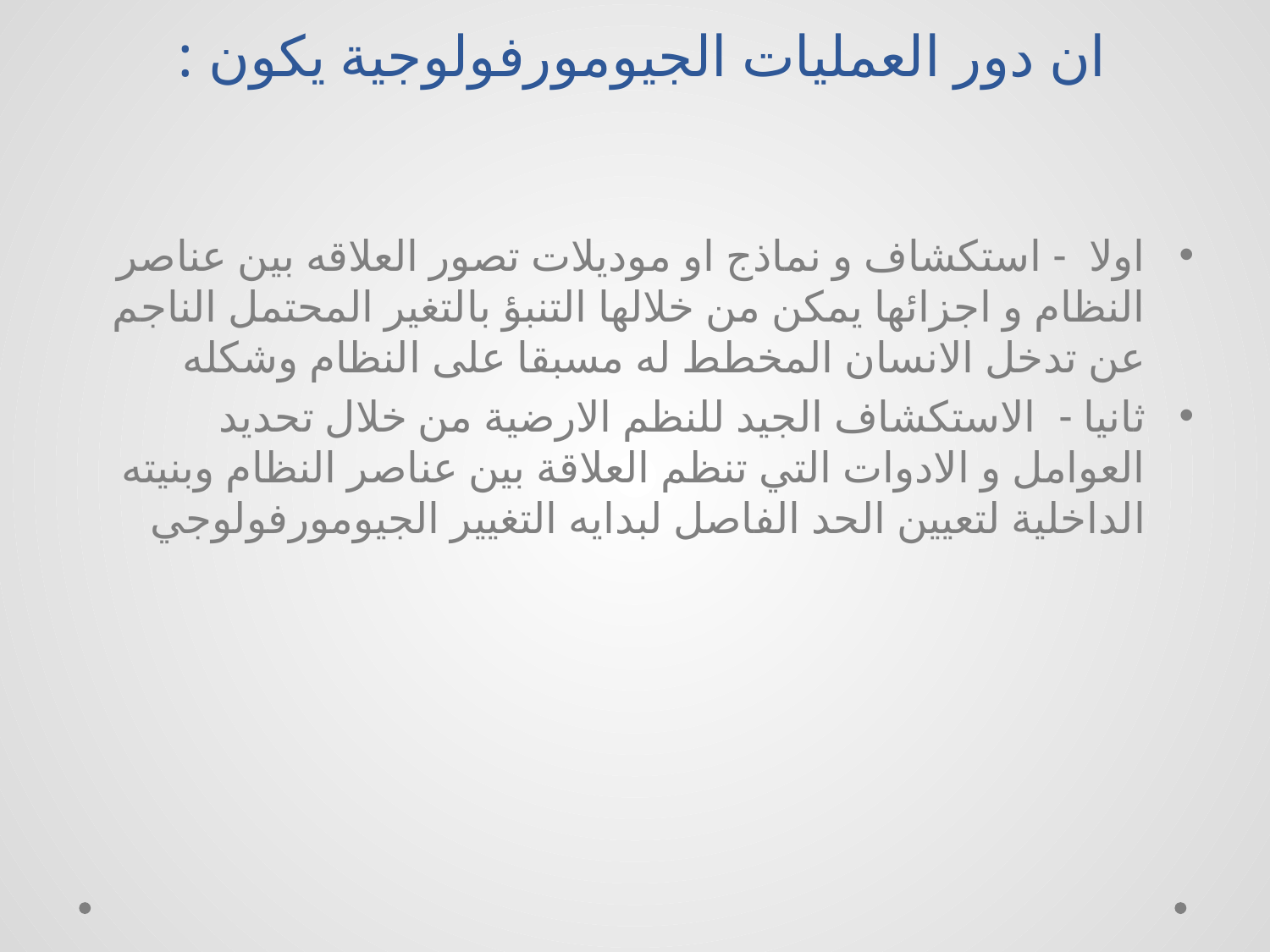

# ان دور العمليات الجيومورفولوجية يكون :
اولا  - استكشاف و نماذج او موديلات تصور العلاقه بين عناصر النظام و اجزائها يمكن من خلالها التنبؤ بالتغير المحتمل الناجم عن تدخل الانسان المخطط له مسبقا على النظام وشكله
ثانيا -  الاستكشاف الجيد للنظم الارضية من خلال تحديد العوامل و الادوات التي تنظم العلاقة بين عناصر النظام وبنيته الداخلية لتعيين الحد الفاصل لبدايه التغيير الجيومورفولوجي